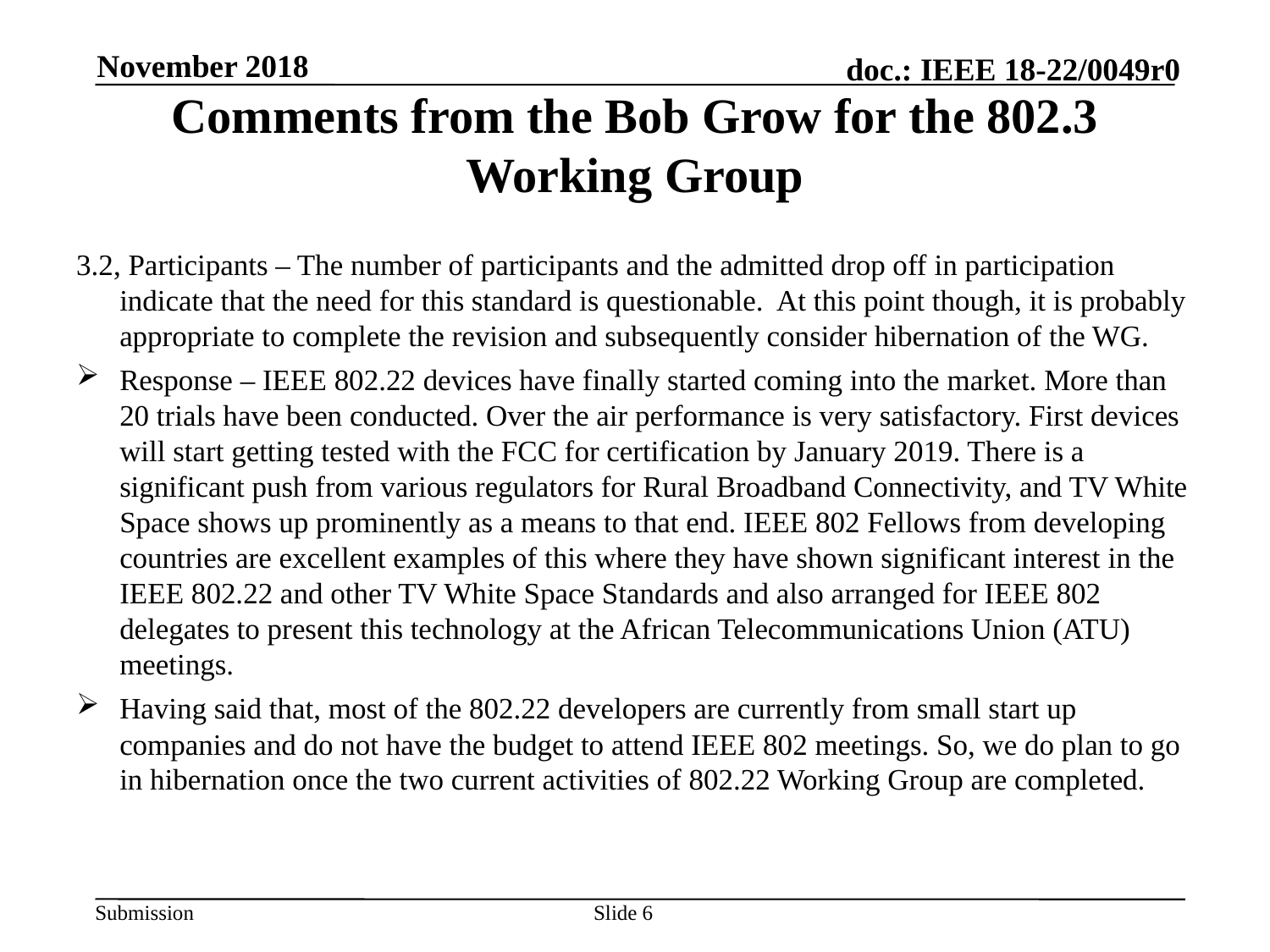

November 2018
# Comments from the Bob Grow for the 802.3 Working Group
3.2, Participants – The number of participants and the admitted drop off in participation indicate that the need for this standard is questionable.  At this point though, it is probably appropriate to complete the revision and subsequently consider hibernation of the WG.
Response – IEEE 802.22 devices have finally started coming into the market. More than 20 trials have been conducted. Over the air performance is very satisfactory. First devices will start getting tested with the FCC for certification by January 2019. There is a significant push from various regulators for Rural Broadband Connectivity, and TV White Space shows up prominently as a means to that end. IEEE 802 Fellows from developing countries are excellent examples of this where they have shown significant interest in the IEEE 802.22 and other TV White Space Standards and also arranged for IEEE 802 delegates to present this technology at the African Telecommunications Union (ATU) meetings.
Having said that, most of the 802.22 developers are currently from small start up companies and do not have the budget to attend IEEE 802 meetings. So, we do plan to go in hibernation once the two current activities of 802.22 Working Group are completed.
Slide 6